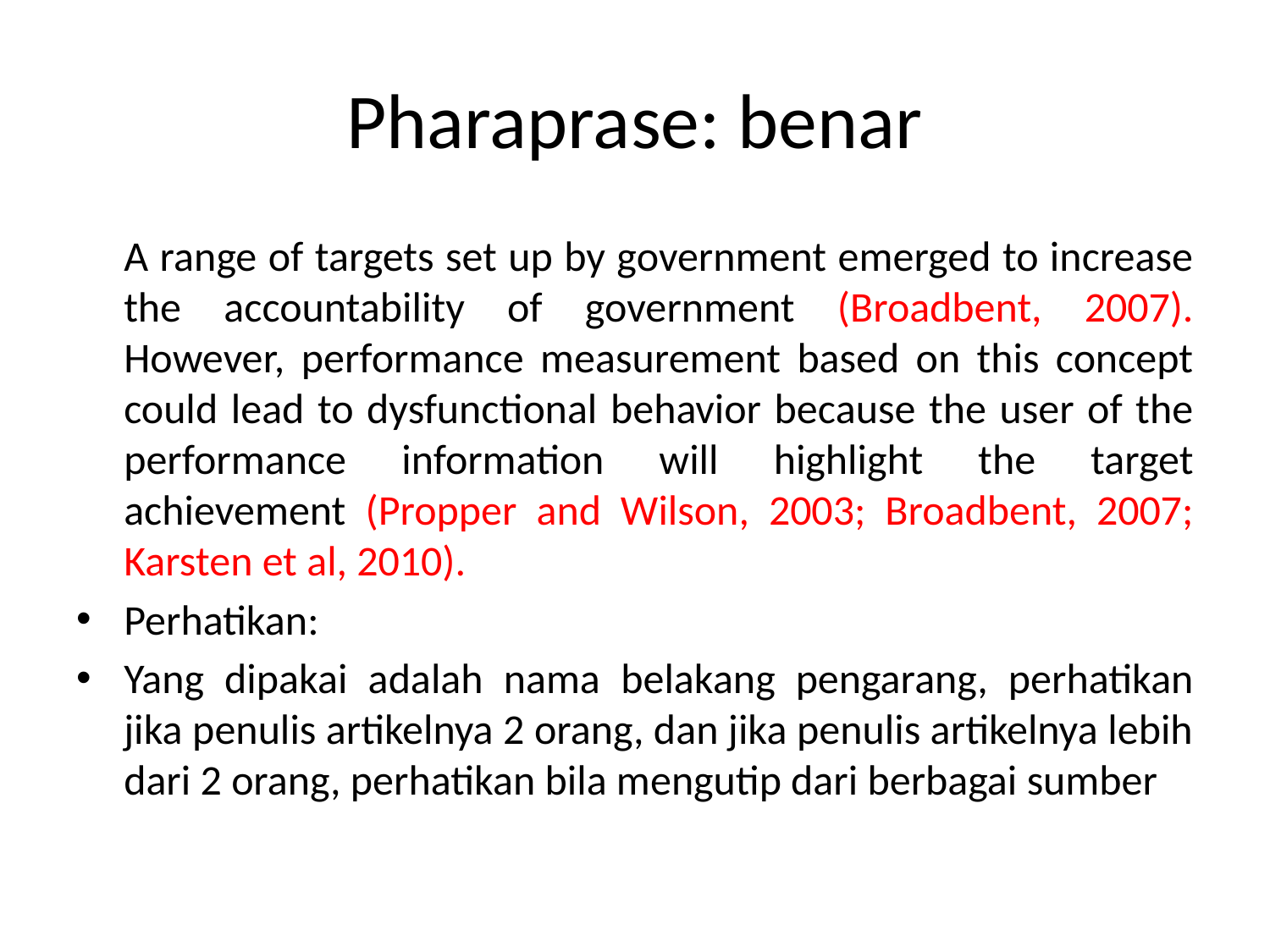

# Pharaprase: benar
	A range of targets set up by government emerged to increase the accountability of government (Broadbent, 2007). However, performance measurement based on this concept could lead to dysfunctional behavior because the user of the performance information will highlight the target achievement (Propper and Wilson, 2003; Broadbent, 2007; Karsten et al, 2010).
Perhatikan:
Yang dipakai adalah nama belakang pengarang, perhatikan jika penulis artikelnya 2 orang, dan jika penulis artikelnya lebih dari 2 orang, perhatikan bila mengutip dari berbagai sumber